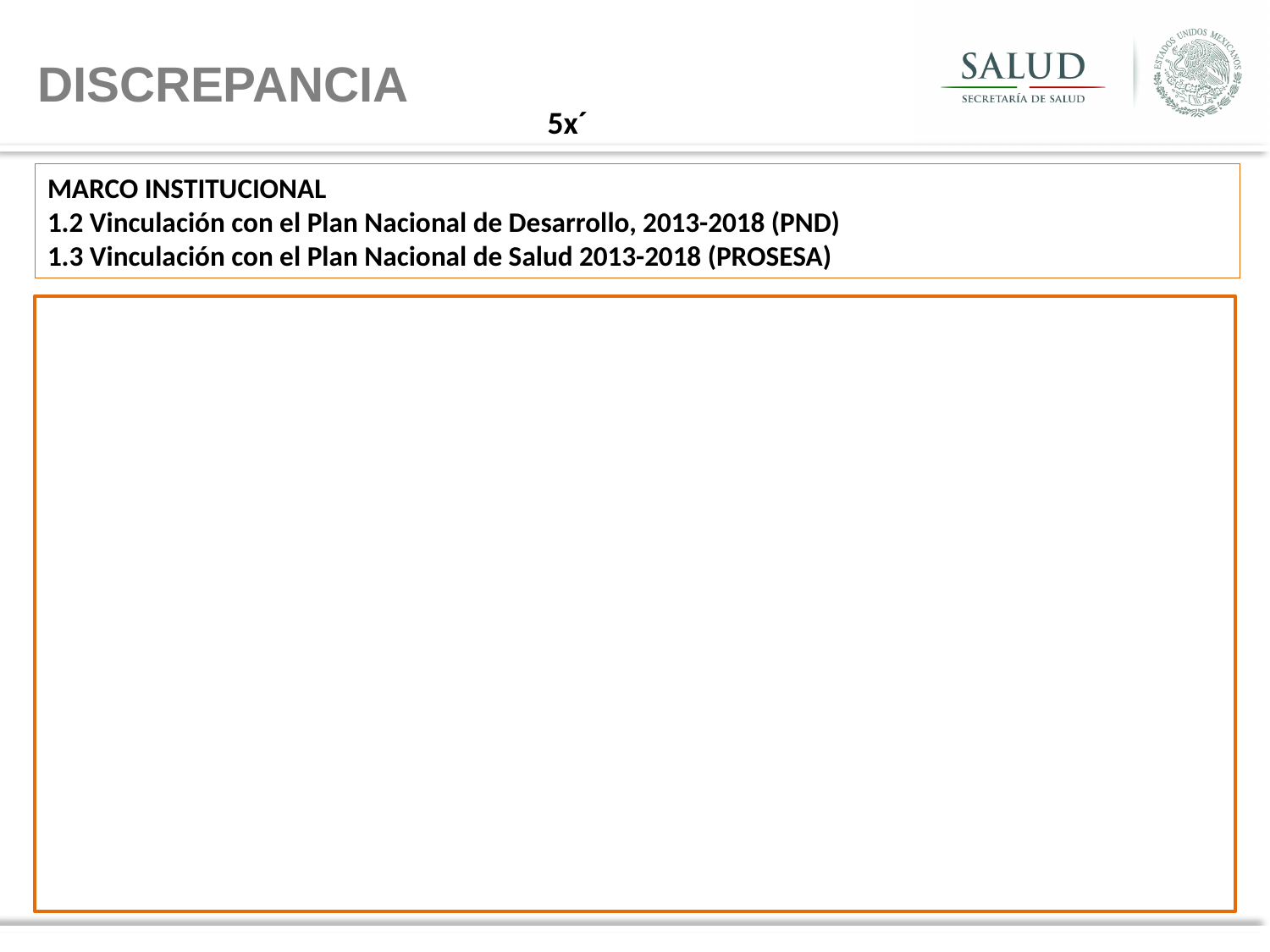

DISCREPANCIA
5x´
MARCO INSTITUCIONAL
1.2 Vinculación con el Plan Nacional de Desarrollo, 2013-2018 (PND)
1.3 Vinculación con el Plan Nacional de Salud 2013-2018 (PROSESA)